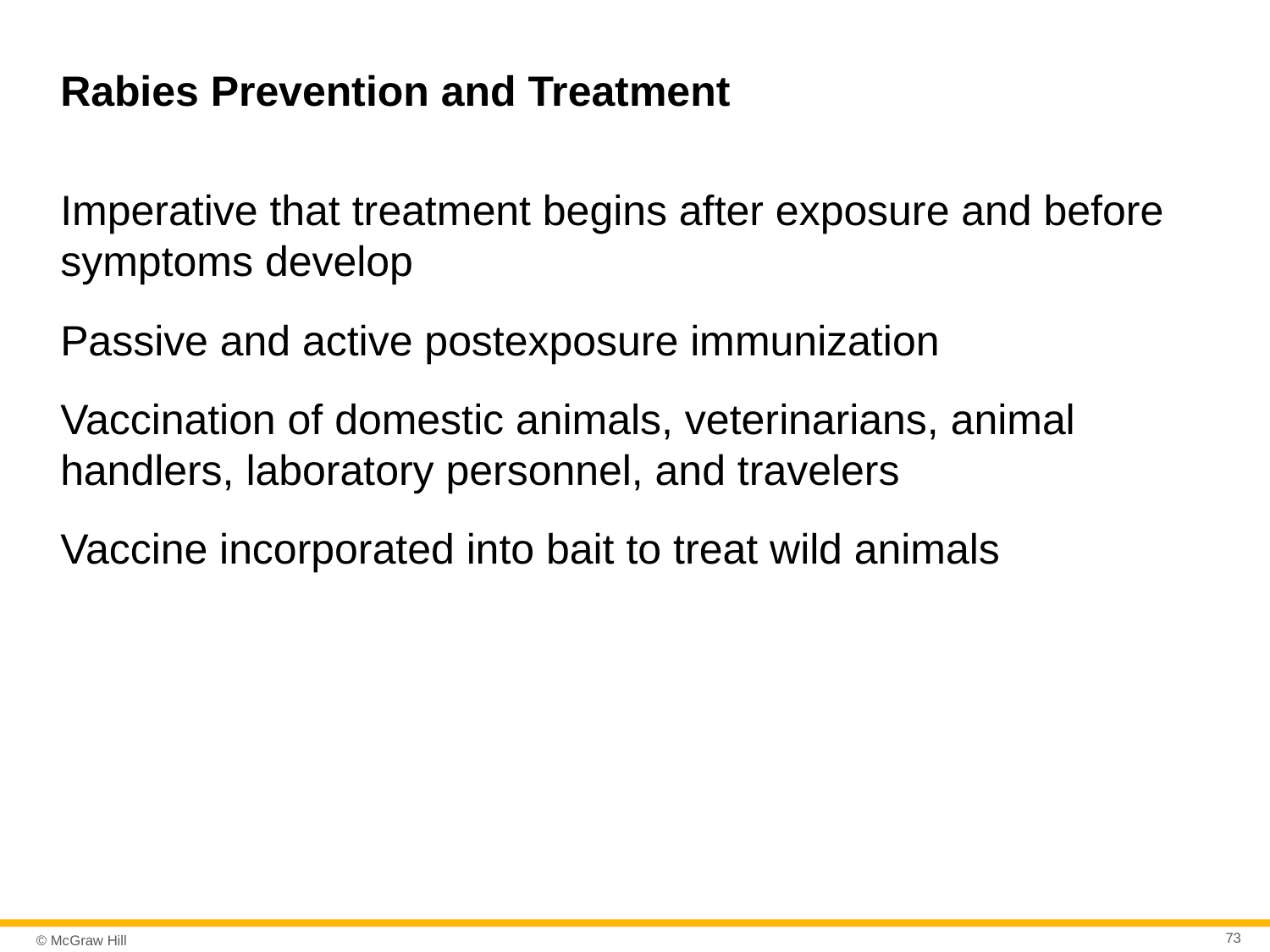

# Rabies Prevention and Treatment
Imperative that treatment begins after exposure and before symptoms develop
Passive and active postexposure immunization
Vaccination of domestic animals, veterinarians, animal handlers, laboratory personnel, and travelers
Vaccine incorporated into bait to treat wild animals